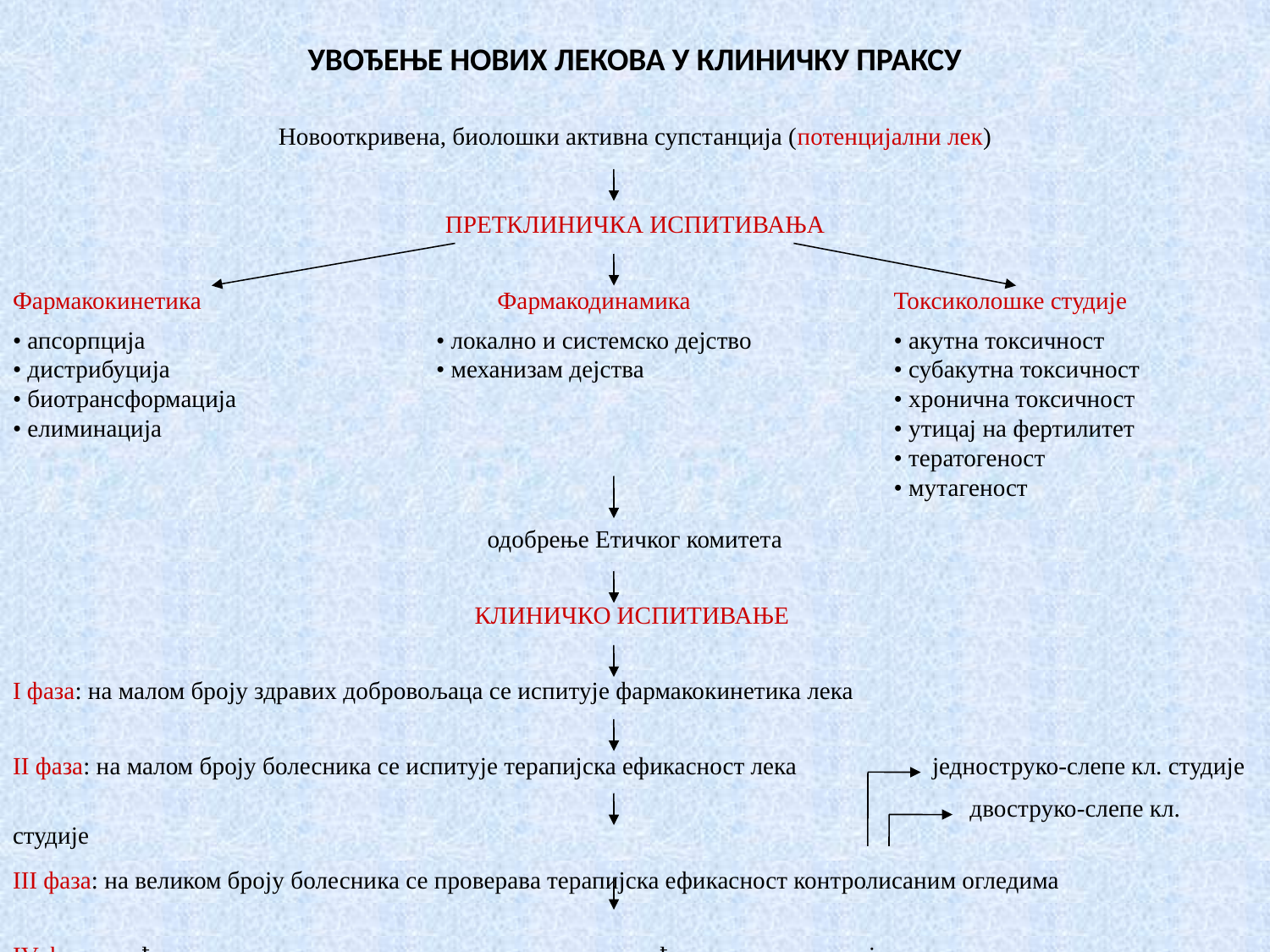

# УВОЂЕЊЕ НОВИХ ЛЕКОВА У КЛИНИЧКУ ПРАКСУ
•
| Новооткривена, биолошки активна супстанција (потенцијални лек) |  |  |
| --- | --- | --- |
|  |  |  |
| ПРЕТКЛИНИЧКА ИСПИТИВАЊА |  |  |
|  |  |  |
| Фармакокинетика | Фармакодинамика | Токсиколошке студије |
| • апсорпција • дистрибуција • биотрансформација • елиминација | • локално и системско дејство • механизам дејства | • акутна токсичност • субакутна токсичност • хронична токсичност • утицај на фертилитет • тератогеност • мутагеност |
| одобрење Етичког комитета |  |  |
|  |  |  |
| КЛИНИЧКО ИСПИТИВАЊЕ |  |  |
|  |  |  |
| I фаза: на малом броју здравих добровољаца се испитује фармакокинетика лека |  |  |
|  |  |  |
| II фаза: на малом броју болесника се испитује терапијска ефикасност лека једноструко-слепе кл. студије |  |  |
| двоструко-слепе кл. студије |  |  |
| III фаза: на великом броју болесника се проверава терапијска ефикасност контролисаним огледима |  |  |
|  |  |  |
| IV фаза: увођење лека у клиничку праксу и дугогодишње праћење нежељених дејстава |  |  |